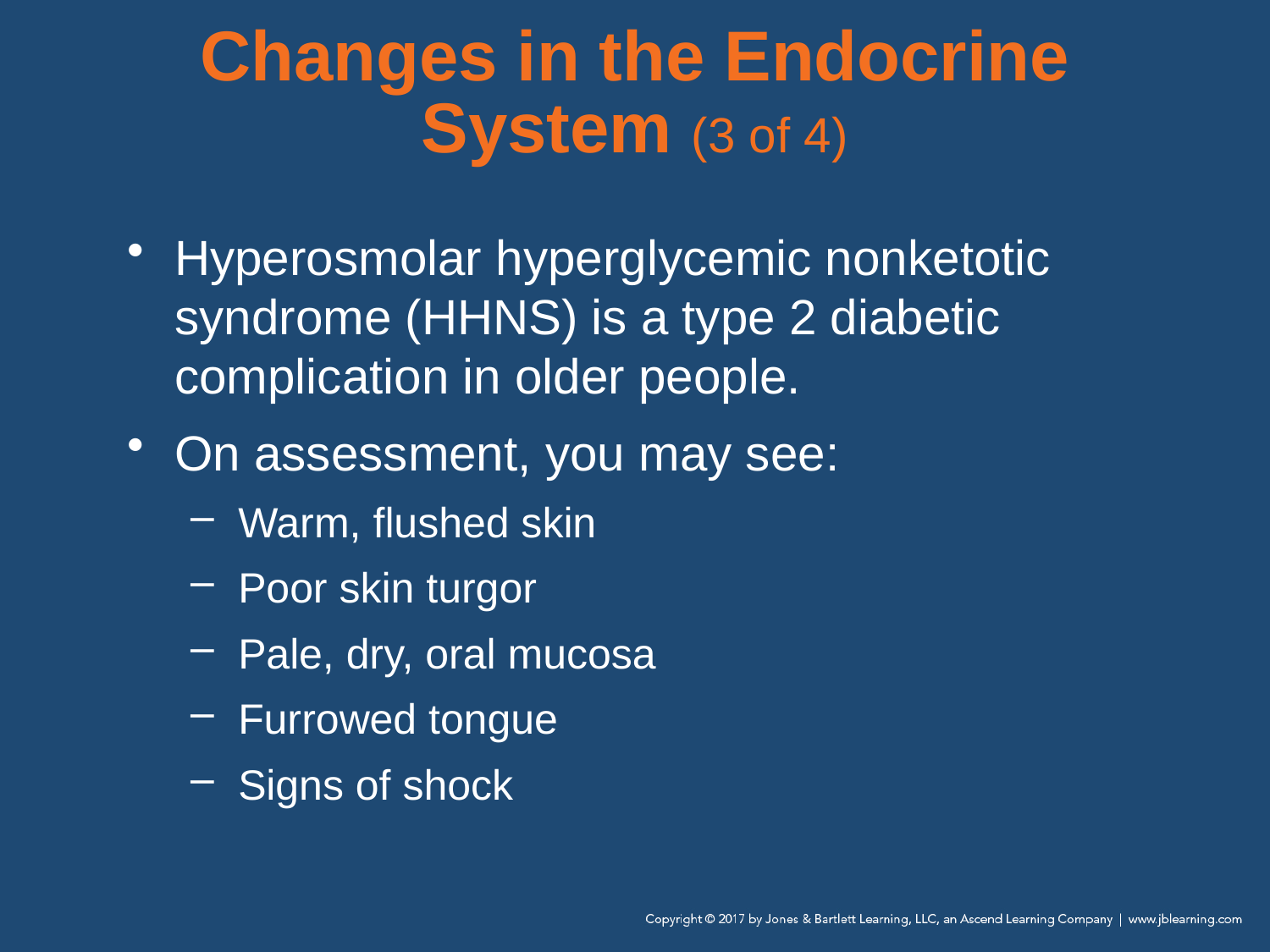

# Changes in the Endocrine System (3 of 4)
Hyperosmolar hyperglycemic nonketotic syndrome (HHNS) is a type 2 diabetic complication in older people.
On assessment, you may see:
Warm, flushed skin
Poor skin turgor
Pale, dry, oral mucosa
Furrowed tongue
Signs of shock